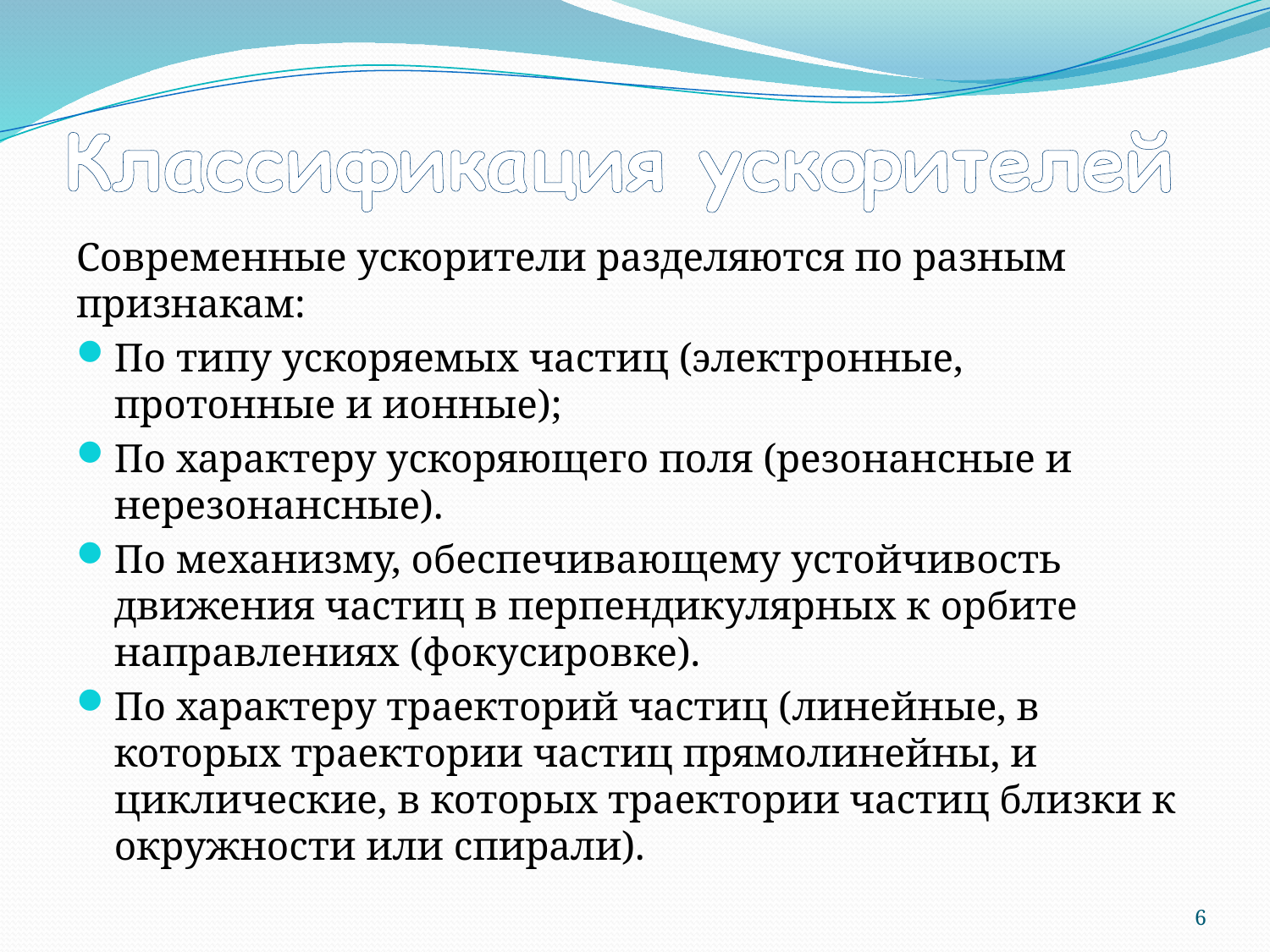

# Классификация ускорителей
Современные ускорители разделяются по разным признакам:
По типу ускоряемых частиц (электронные, протонные и ионные);
По характеру ускоряющего поля (резонансные и нерезонансные).
По механизму, обеспечивающему устойчивость движения частиц в перпендикулярных к орбите направлениях (фокусировке).
По характеру траекторий частиц (линейные, в которых траектории частиц прямолинейны, и циклические, в которых траектории частиц близки к окружности или спирали).

6